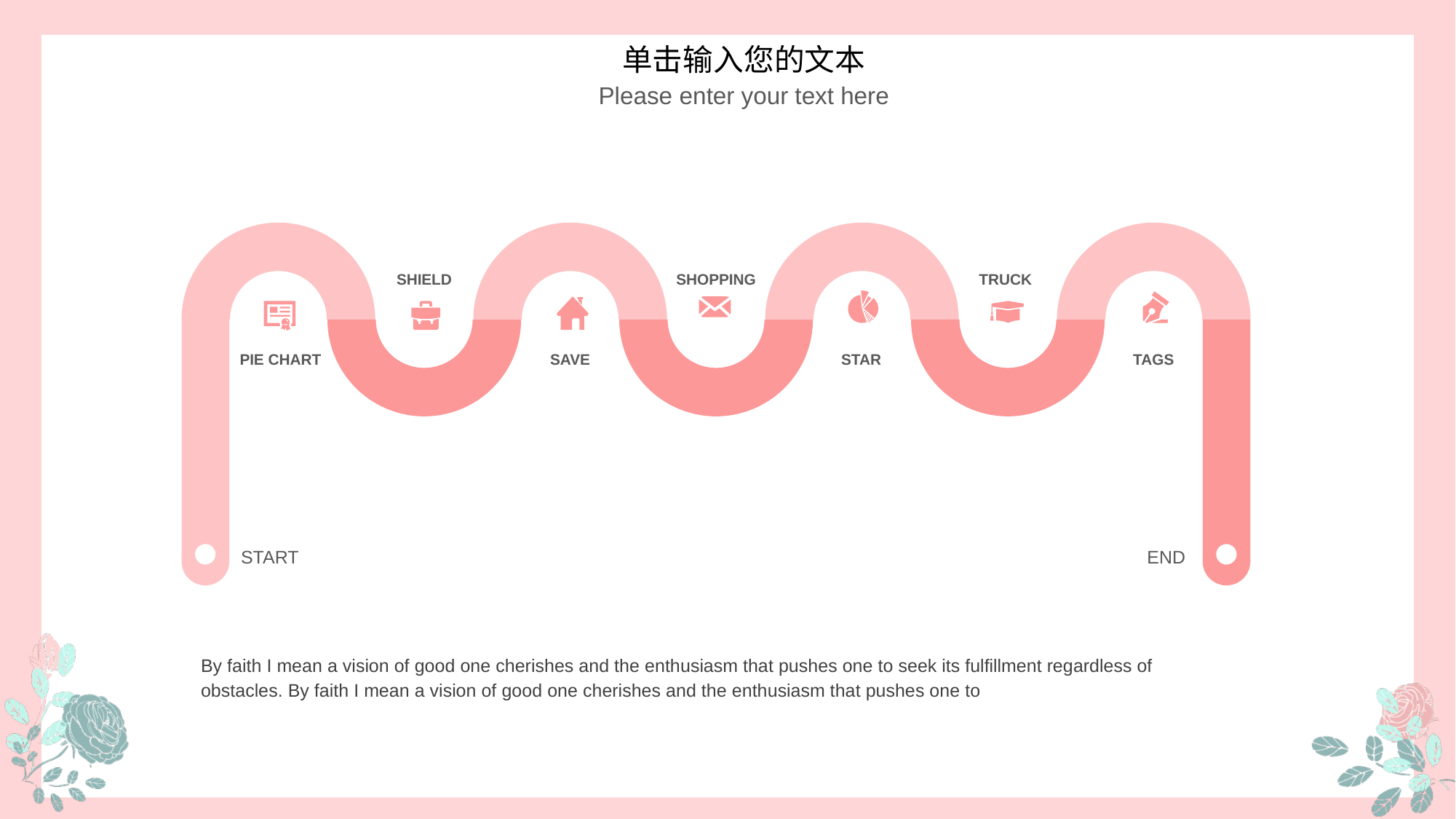

SHIELD
SHOPPING
TRUCK

PIE CHART
SAVE
STAR
TAGS
START
END

By faith I mean a vision of good one cherishes and the enthusiasm that pushes one to seek its fulfillment regardless of obstacles. By faith I mean a vision of good one cherishes and the enthusiasm that pushes one to